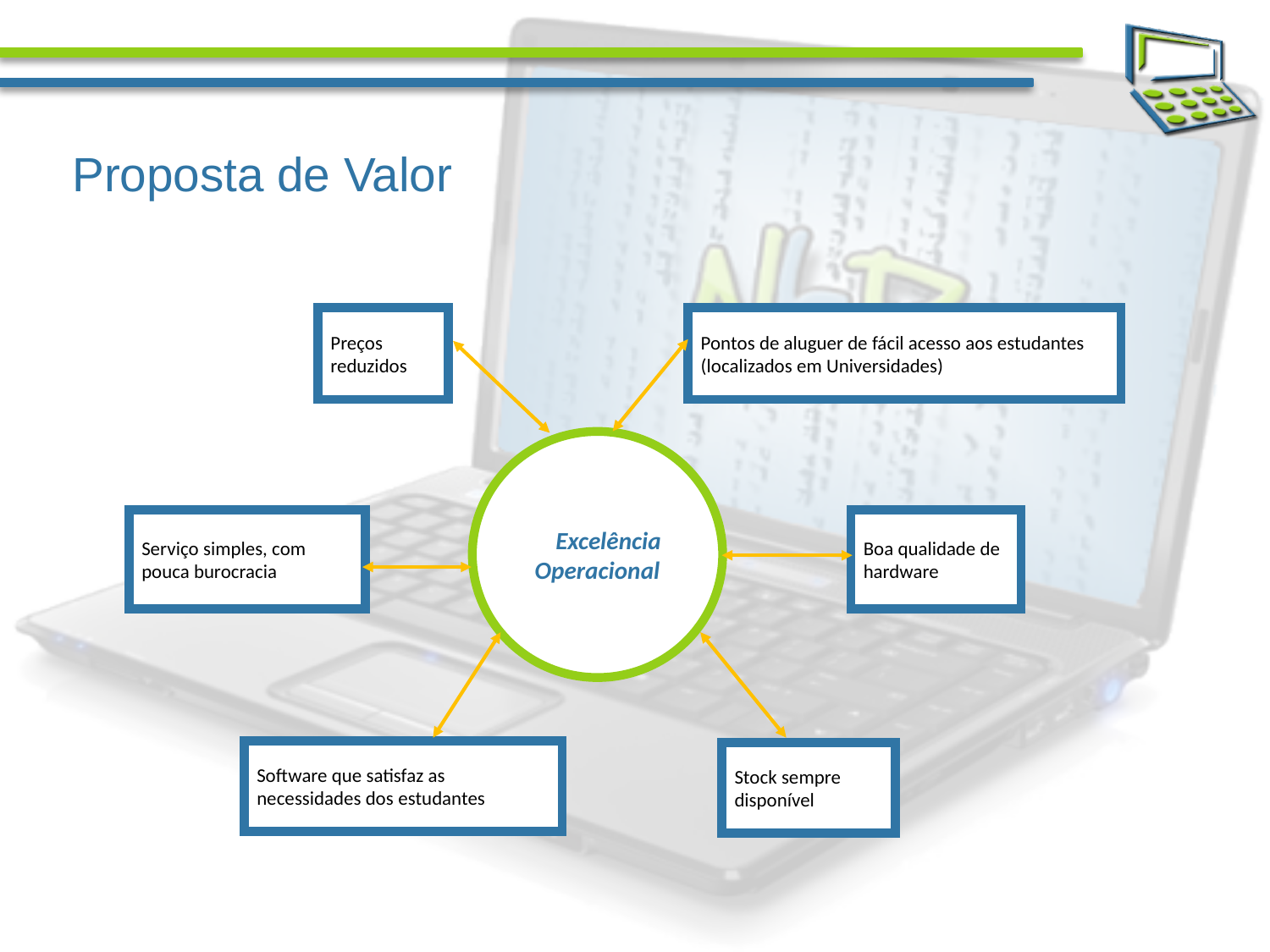

Proposta de Valor

Preços reduzidos
Pontos de aluguer de fácil acesso aos estudantes (localizados em Universidades)
    Excelência Operacional
Serviço simples, com pouca burocracia
Boa qualidade de hardware
Software que satisfaz as necessidades dos estudantes
Stock sempre disponível